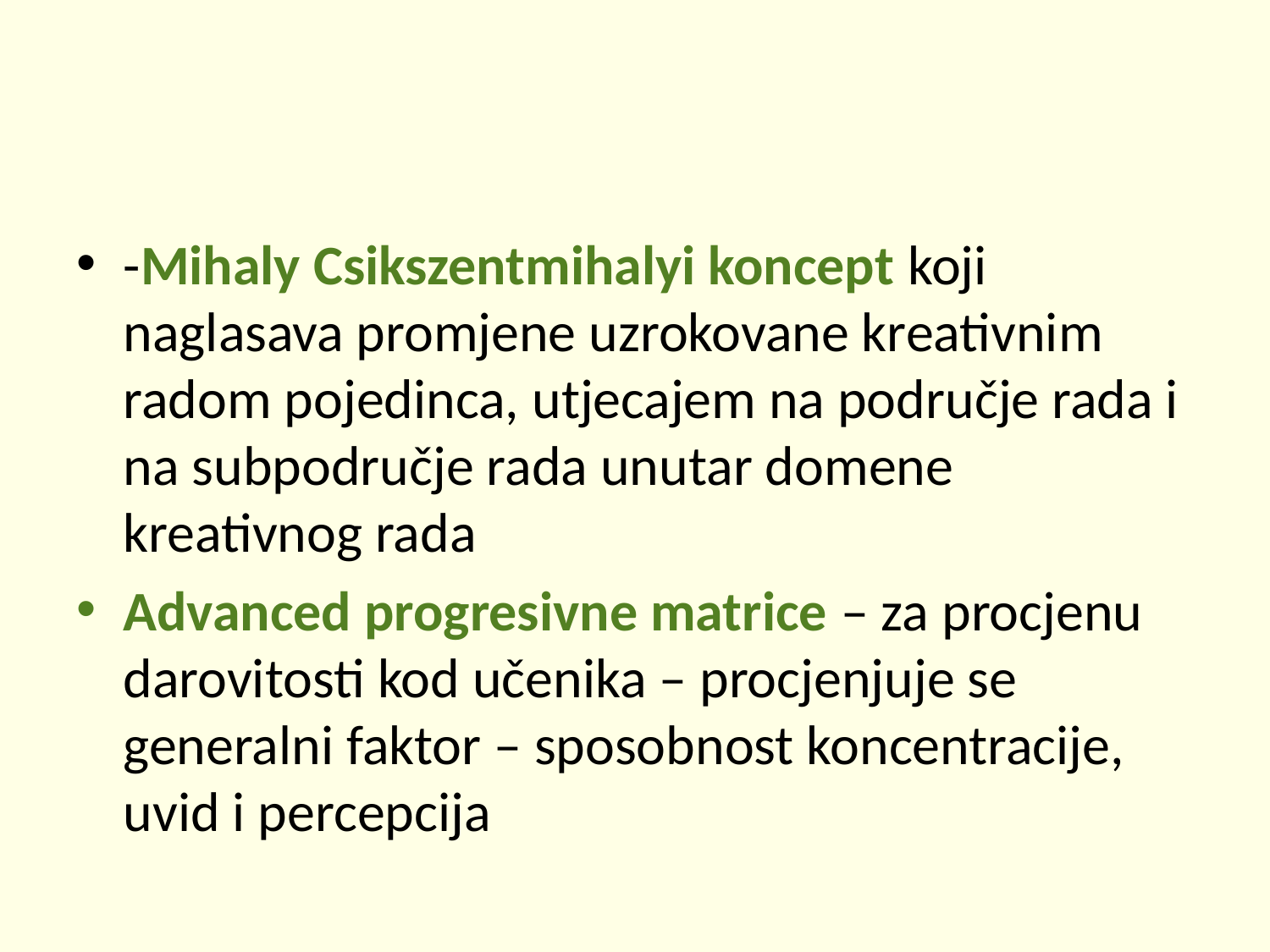

#
-Mihaly Csikszentmihalyi koncept koji naglasava promjene uzrokovane kreativnim radom pojedinca, utjecajem na područje rada i na subpodručje rada unutar domene kreativnog rada
Advanced progresivne matrice – za procjenu darovitosti kod učenika – procjenjuje se generalni faktor – sposobnost koncentracije, uvid i percepcija